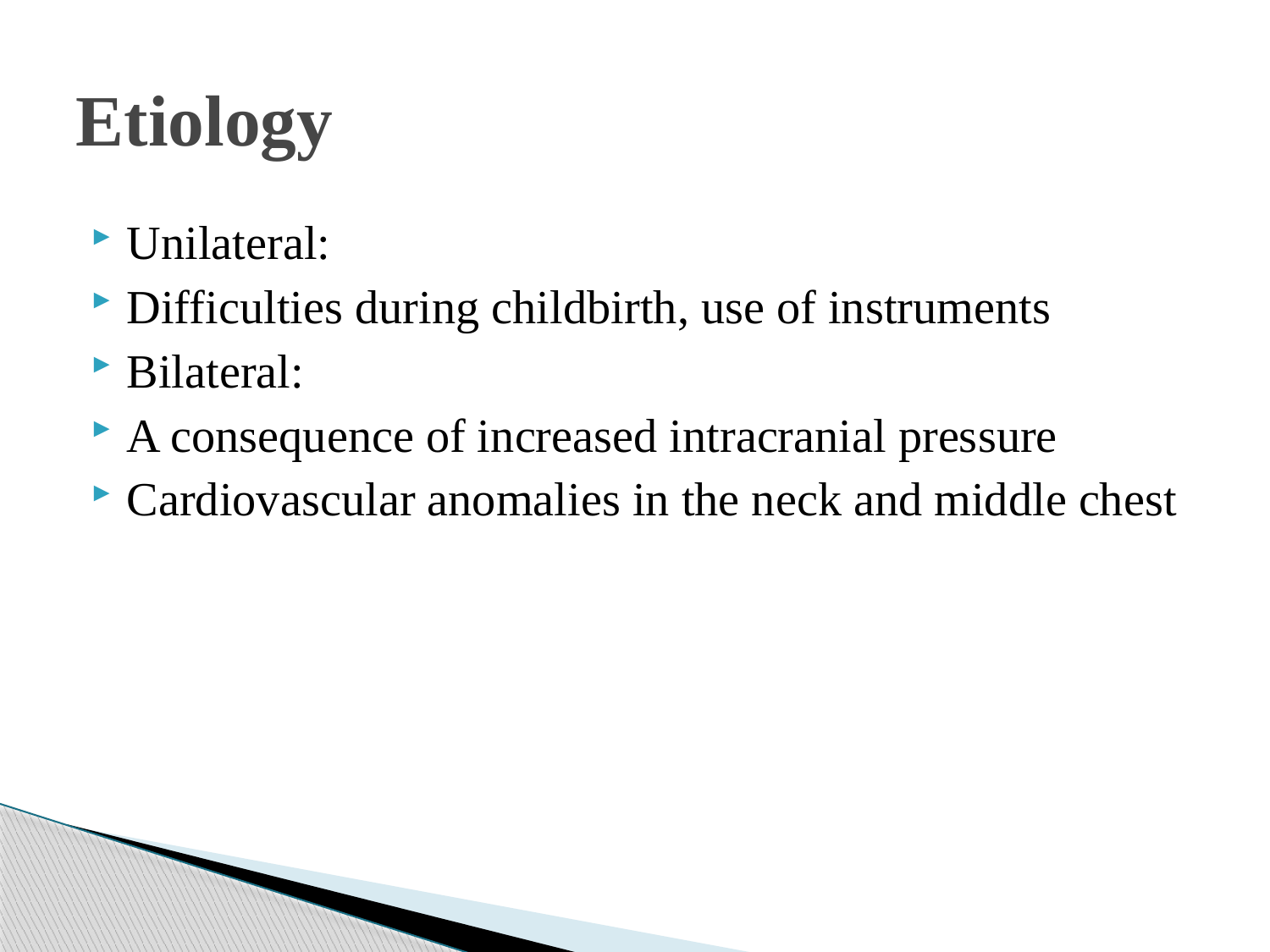

# Etiology
Unilateral:
Difficulties during childbirth, use of instruments
Bilateral:
A consequence of increased intracranial pressure
Cardiovascular anomalies in the neck and middle chest